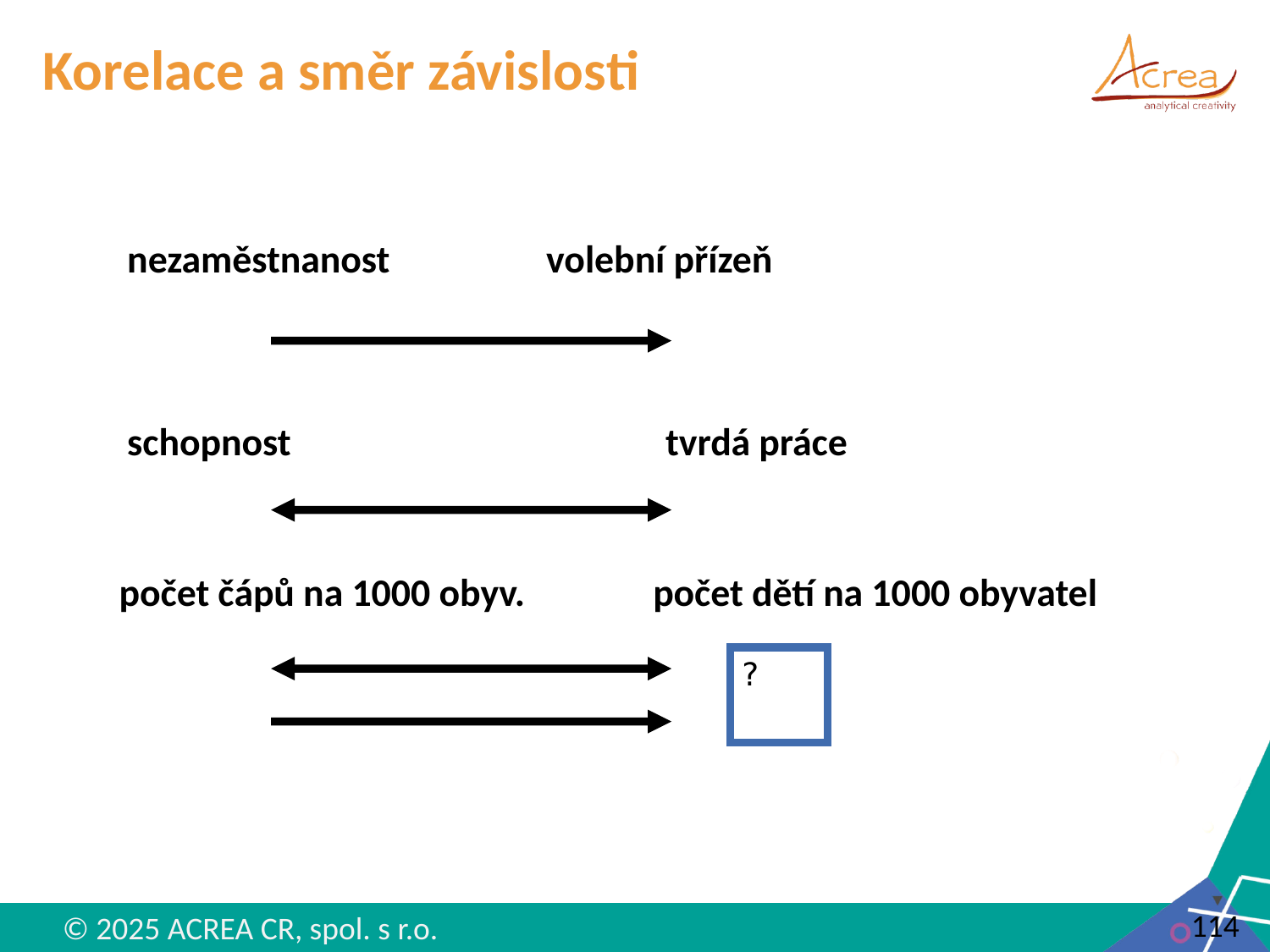

# Korelace a směr závislosti
 nezaměstnanost		volební přízeň

  schopnost 			tvrdá práce

  počet čápů na 1000 obyv.   	počet dětí na 1000 obyvatel
?

114